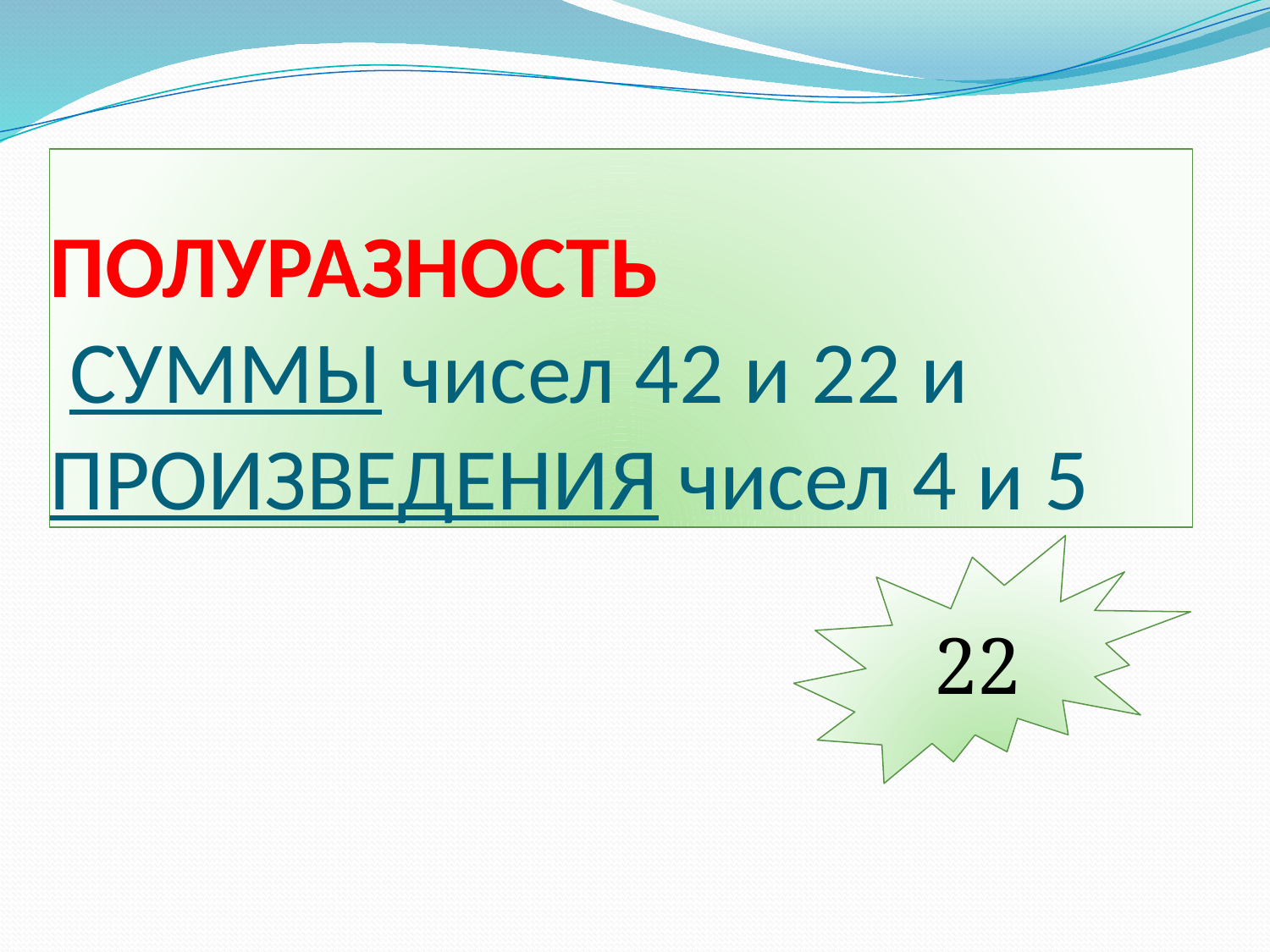

# ПОЛУРАЗНОСТЬ СУММЫ чисел 42 и 22 и ПРОИЗВЕДЕНИЯ чисел 4 и 5
22